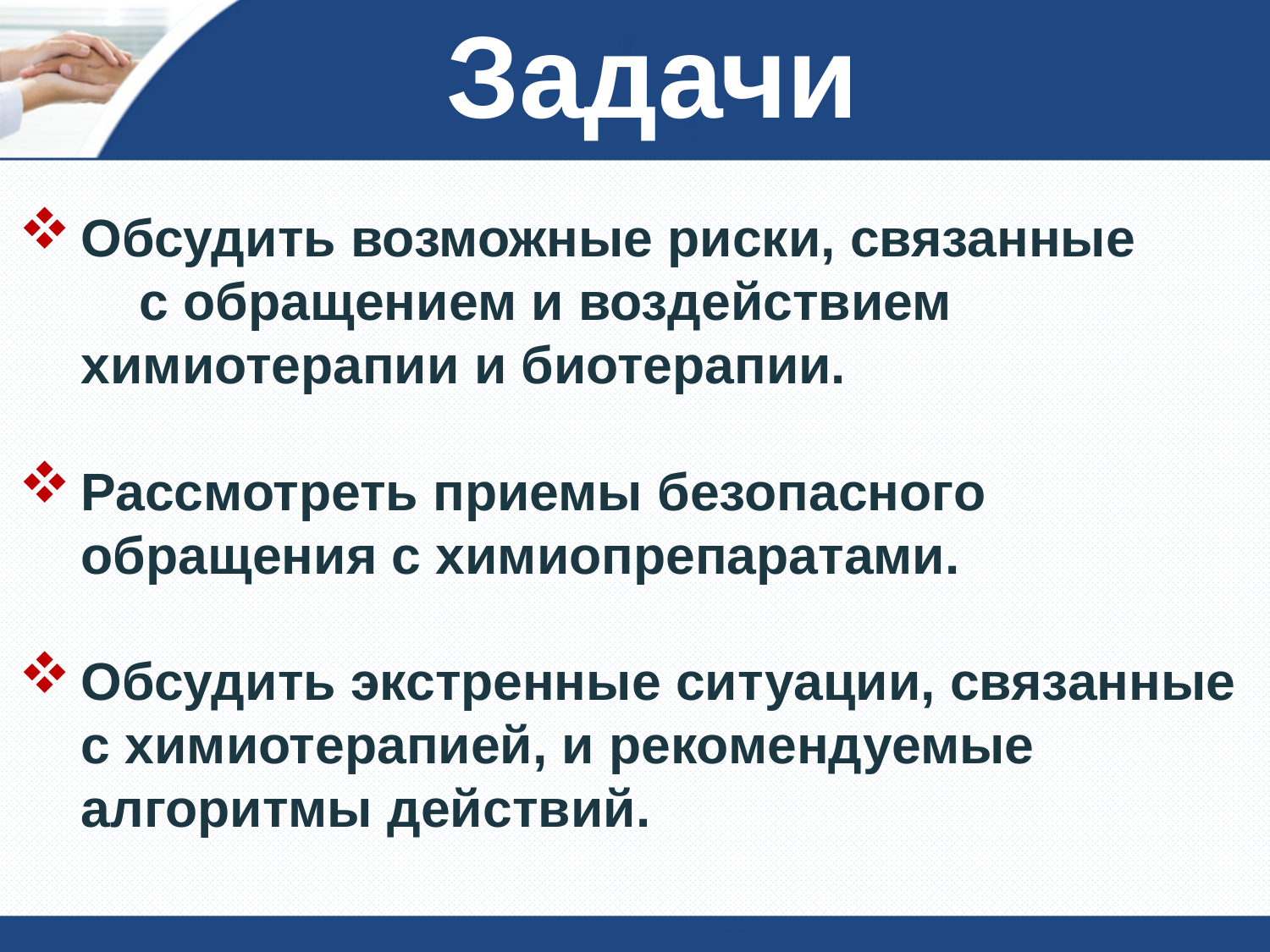

# Задачи
Обсудить возможные риски, связанные             с обращением и воздействием химиотерапии и биотерапии.
Рассмотреть приемы безопасного обращения с химиопрепаратами.
Обсудить экстренные ситуации, связанные с химиотерапией, и рекомендуемые алгоритмы действий.